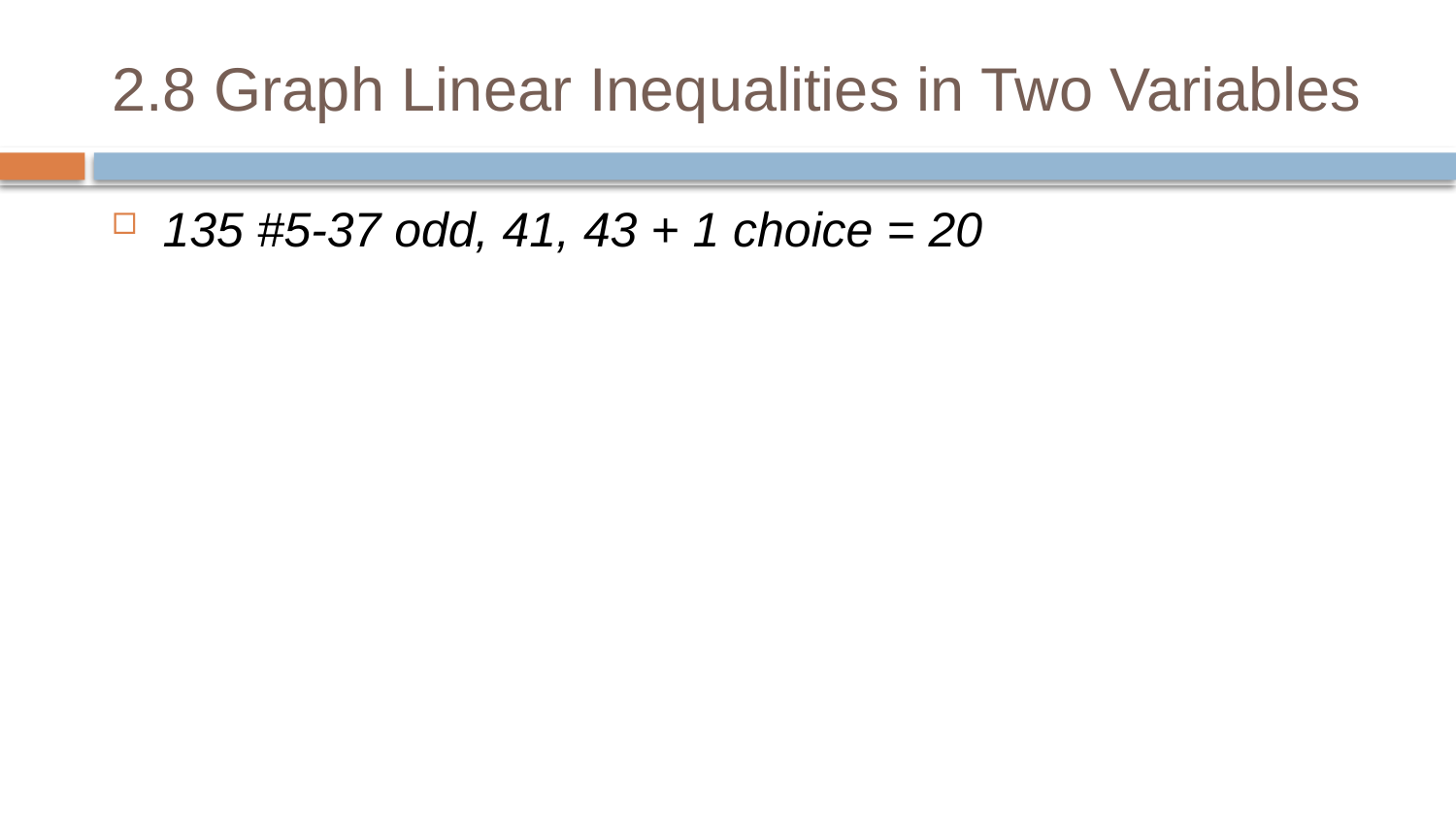

# 2.8 Graph Linear Inequalities in Two Variables
135 #5-37 odd, 41, 43 + 1 choice = 20